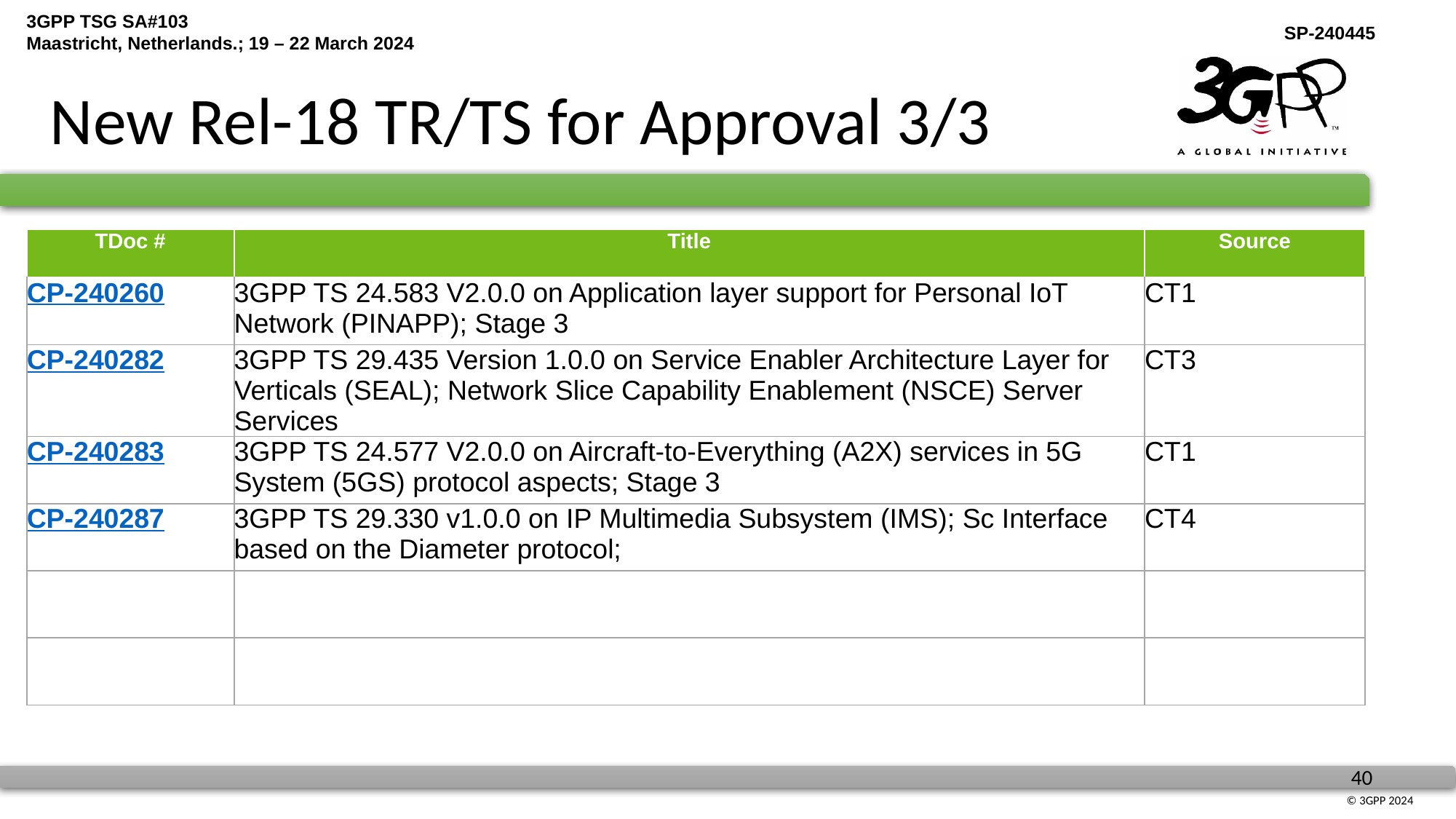

# New Rel-18 TR/TS for Approval 3/3
| TDoc # | Title | Source |
| --- | --- | --- |
| CP-240260 | 3GPP TS 24.583 V2.0.0 on Application layer support for Personal IoT Network (PINAPP); Stage 3 | CT1 |
| CP-240282 | 3GPP TS 29.435 Version 1.0.0 on Service Enabler Architecture Layer for Verticals (SEAL); Network Slice Capability Enablement (NSCE) Server Services | CT3 |
| CP-240283 | 3GPP TS 24.577 V2.0.0 on Aircraft-to-Everything (A2X) services in 5G System (5GS) protocol aspects; Stage 3 | CT1 |
| CP-240287 | 3GPP TS 29.330 v1.0.0 on IP Multimedia Subsystem (IMS); Sc Interface based on the Diameter protocol; | CT4 |
|  |  |  |
|  |  |  |